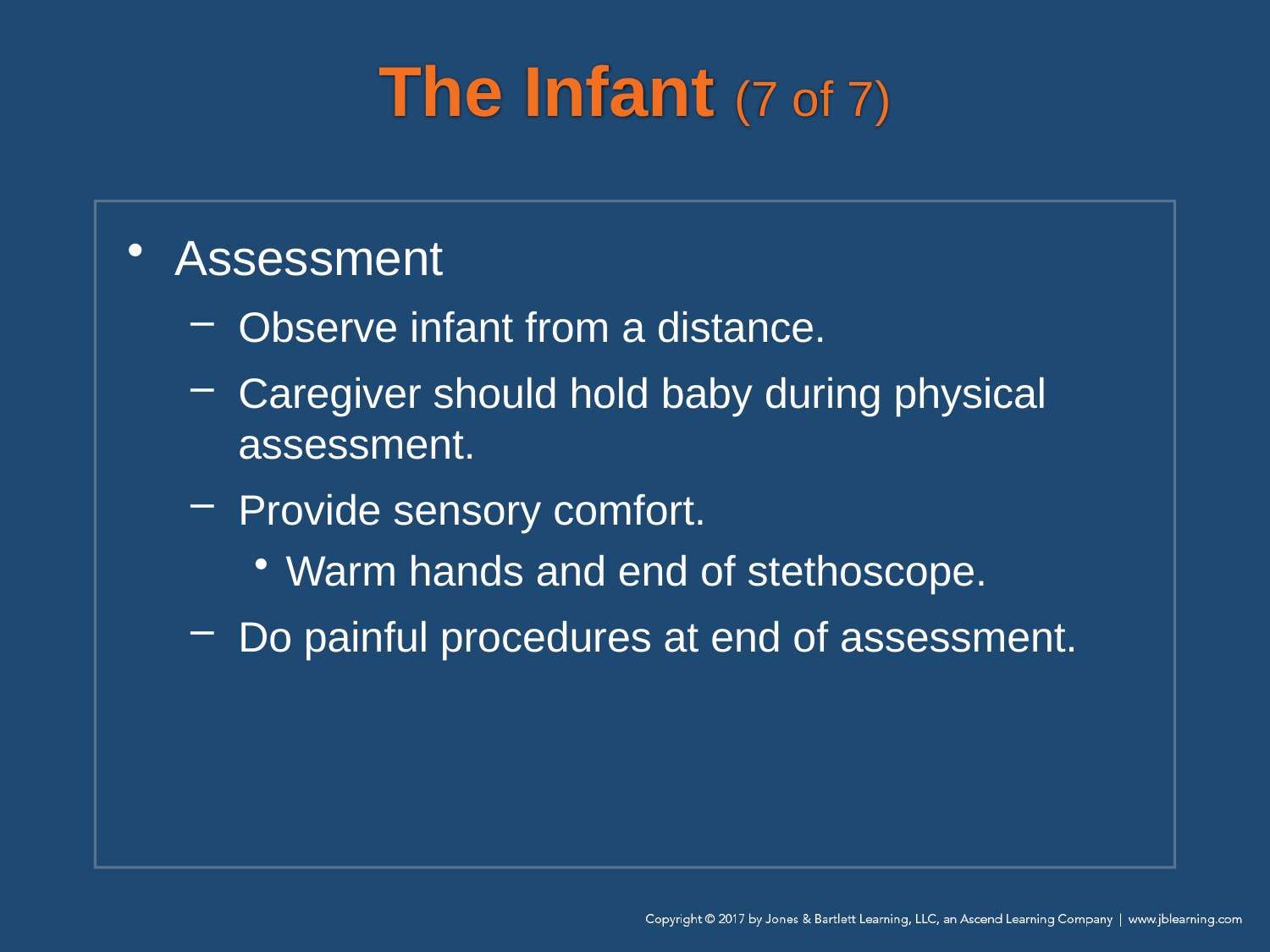

# The Infant (7 of 7)
Assessment
Observe infant from a distance.
Caregiver should hold baby during physical assessment.
Provide sensory comfort.
Warm hands and end of stethoscope.
Do painful procedures at end of assessment.